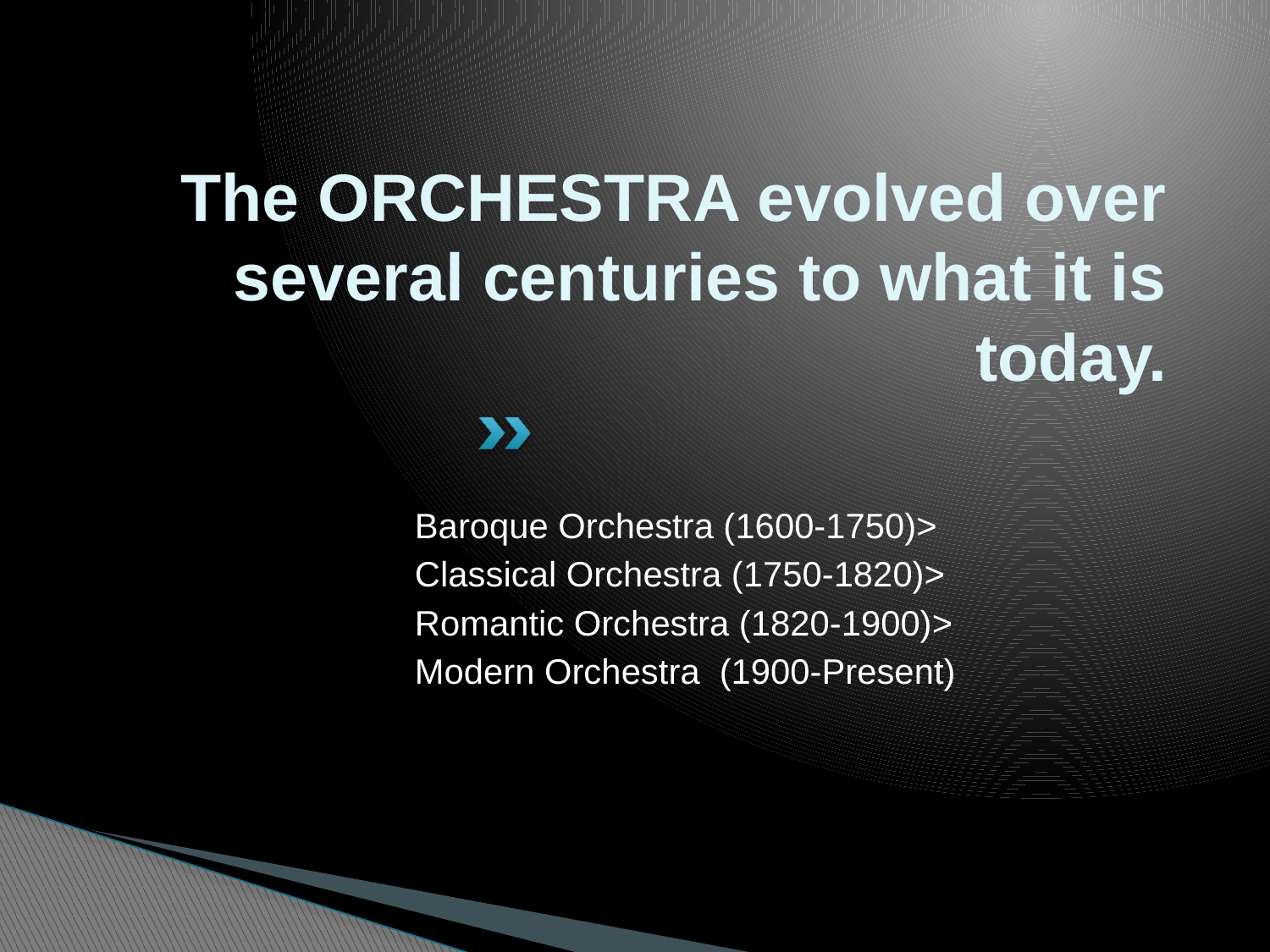

# The ORCHESTRA evolved over several centuries to what it is today.
Baroque Orchestra (1600-1750)>
Classical Orchestra (1750-1820)>
Romantic Orchestra (1820-1900)>
Modern Orchestra  (1900-Present)